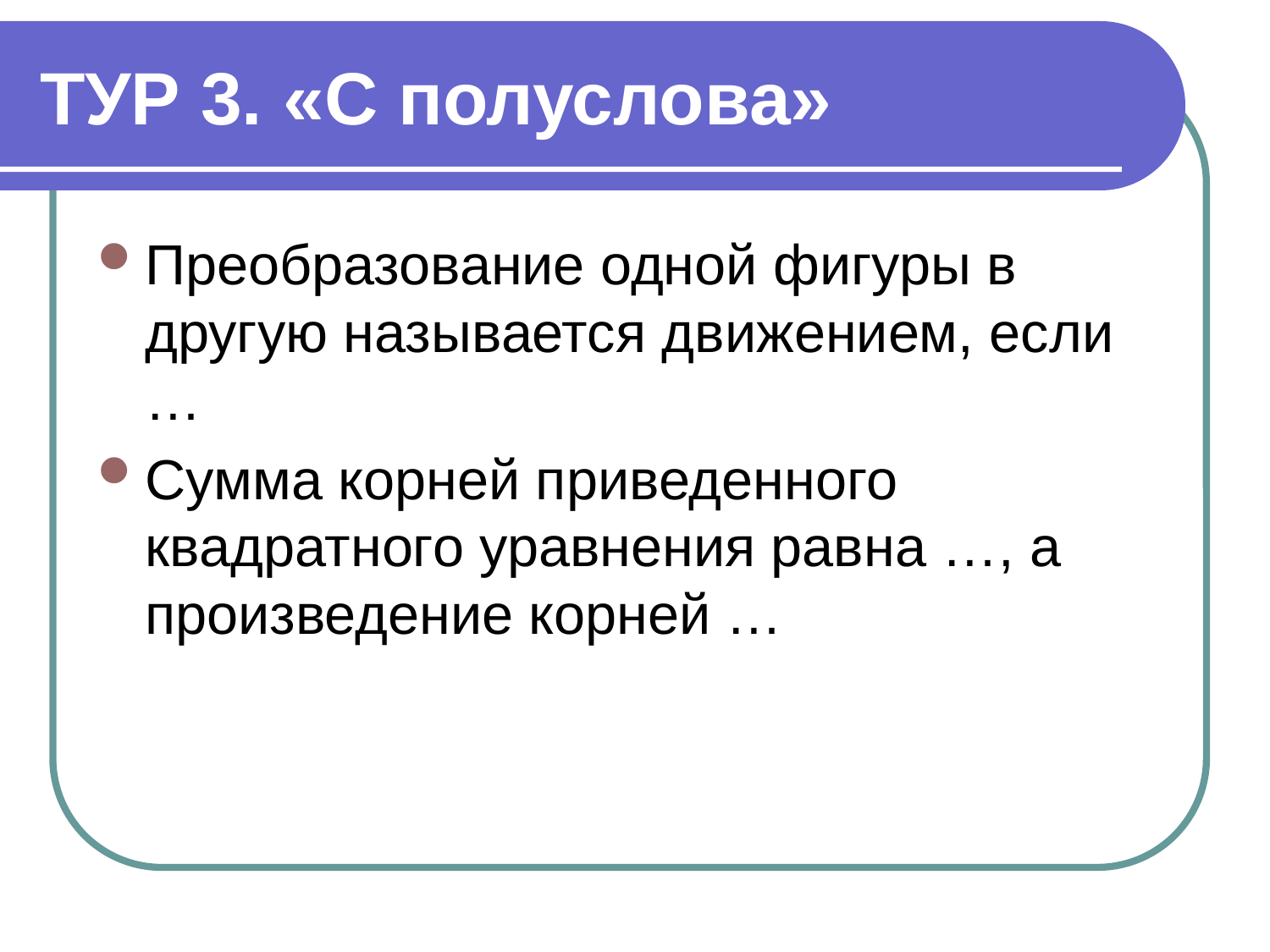

# ТУР 3. «С полуслова»
Преобразование одной фигуры в другую называется движением, если …
Сумма корней приведенного квадратного уравнения равна …, а произведение корней …